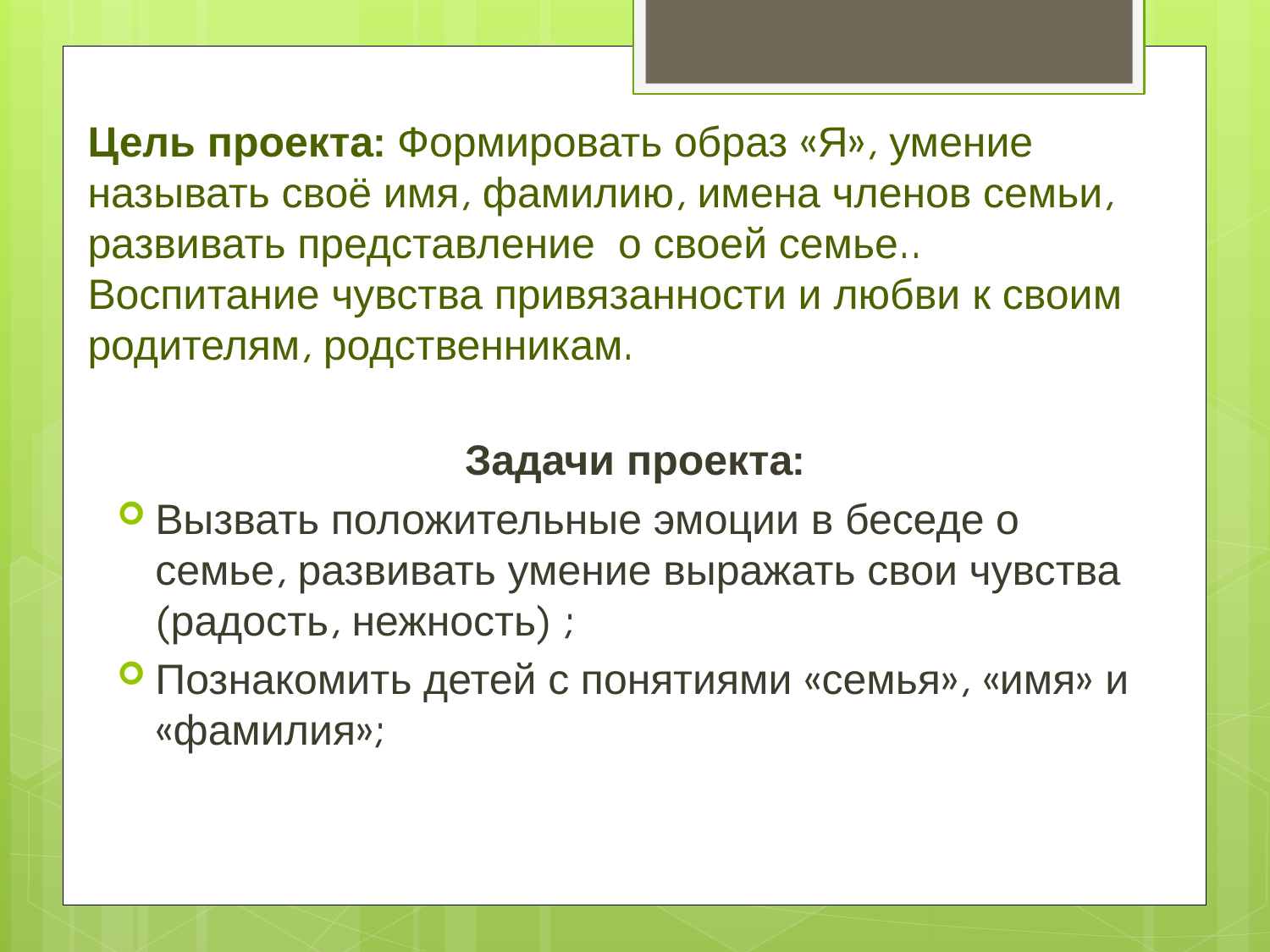

# Цель проекта: Формировать образ «Я», умение называть своё имя, фамилию, имена членов семьи, развивать представление  о своей семье.. Воспитание чувства привязанности и любви к своим родителям, родственникам.
Задачи проекта:
Вызвать положительные эмоции в беседе о семье, развивать умение выражать свои чувства (радость, нежность) ;
Познакомить детей с понятиями «семья», «имя» и «фамилия»;